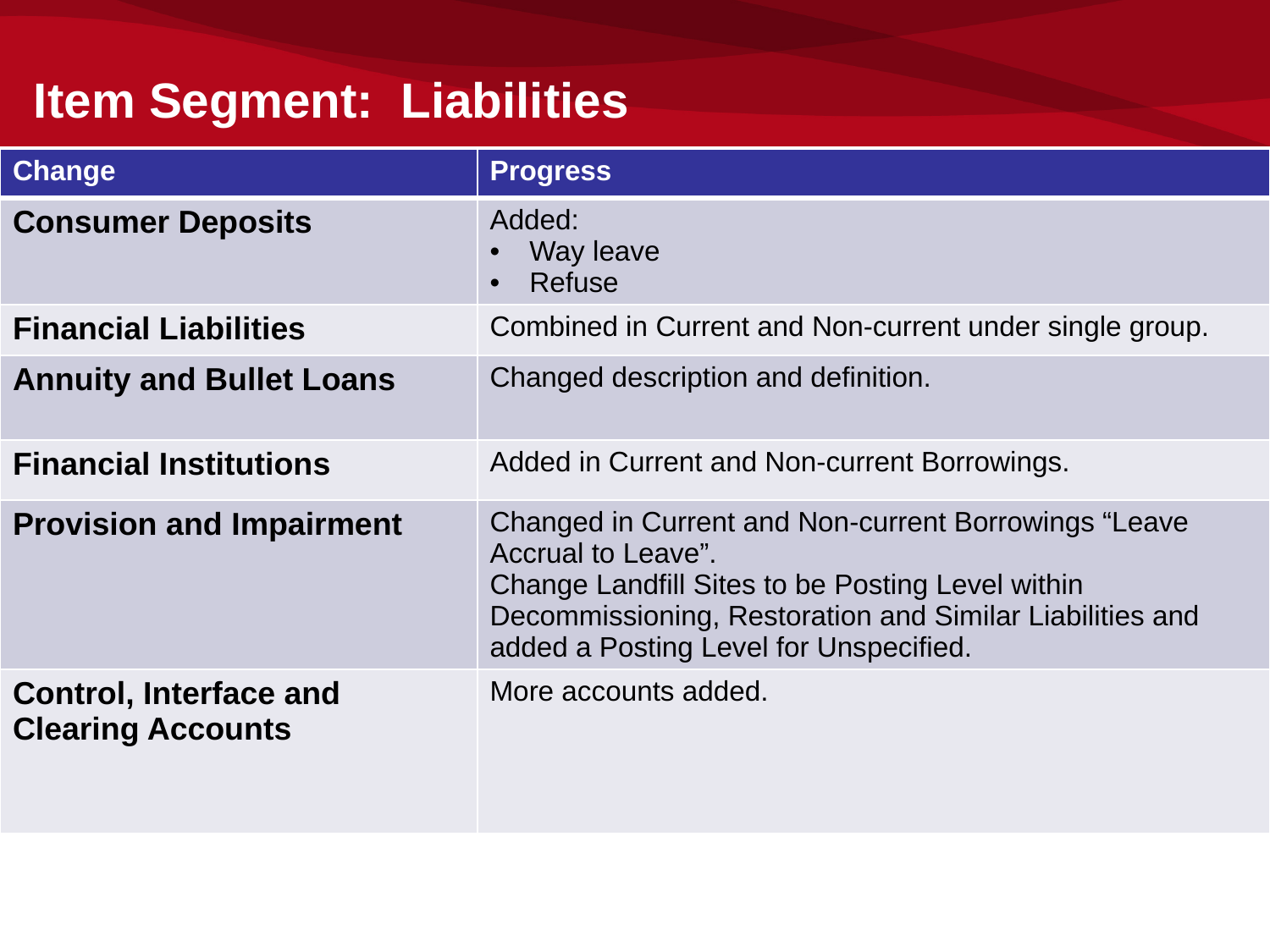

Item Segment:  Liabilities

| Change | Progress |
| --- | --- |
| Consumer Deposits | Added: Way leave Refuse |
| Financial Liabilities | Combined in Current and Non-current under single group. |
| Annuity and Bullet Loans | Changed description and definition. |
| Financial Institutions | Added in Current and Non-current Borrowings. |
| Provision and Impairment | Changed in Current and Non-current Borrowings “Leave Accrual to Leave”. Change Landfill Sites to be Posting Level within Decommissioning, Restoration and Similar Liabilities and added a Posting Level for Unspecified. |
| Control, Interface and Clearing Accounts | More accounts added. |